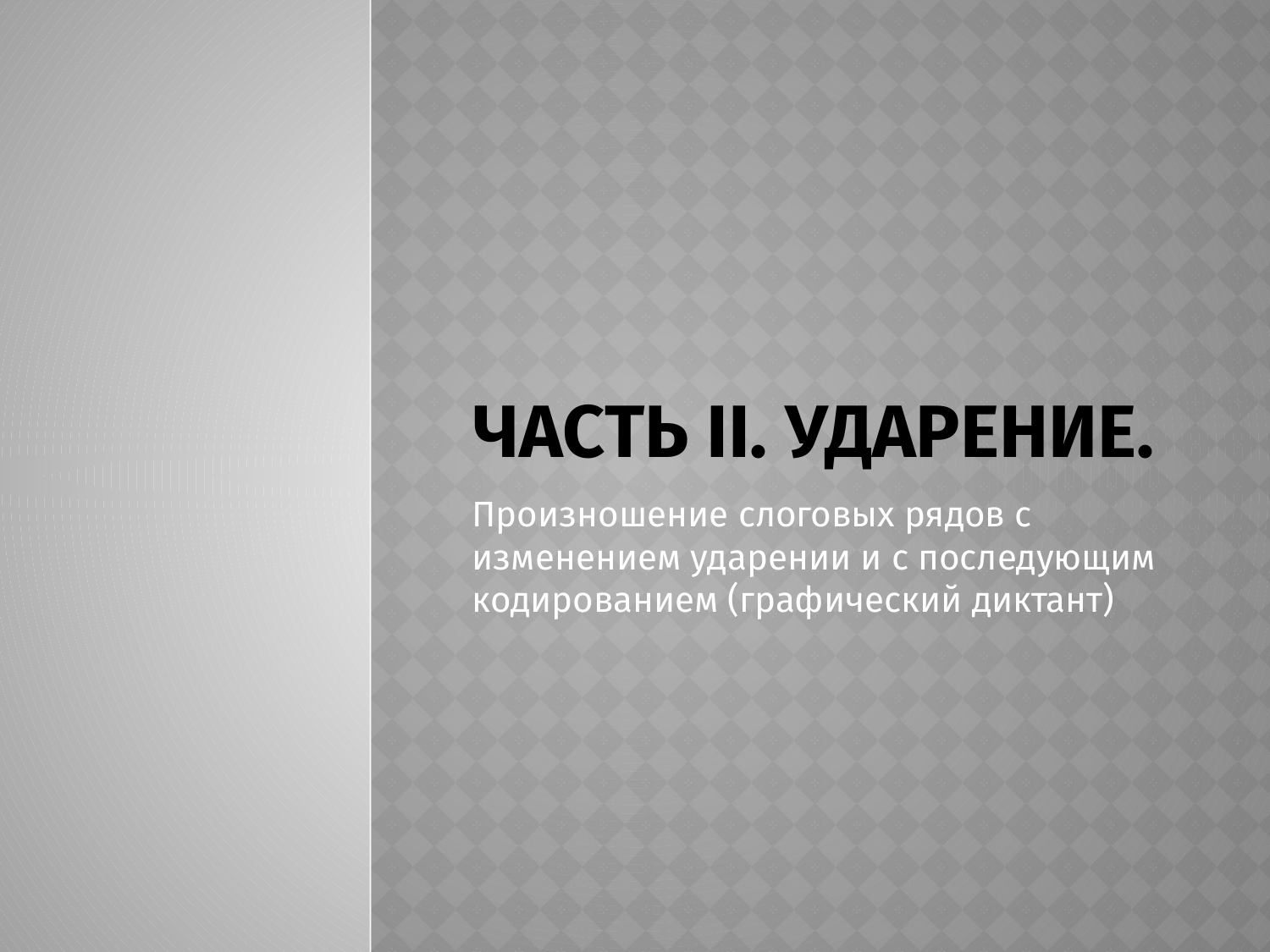

# Часть II. Ударение.
Произношение слоговых рядов с   изменением ударении и с последующим кодированием (графический диктант)